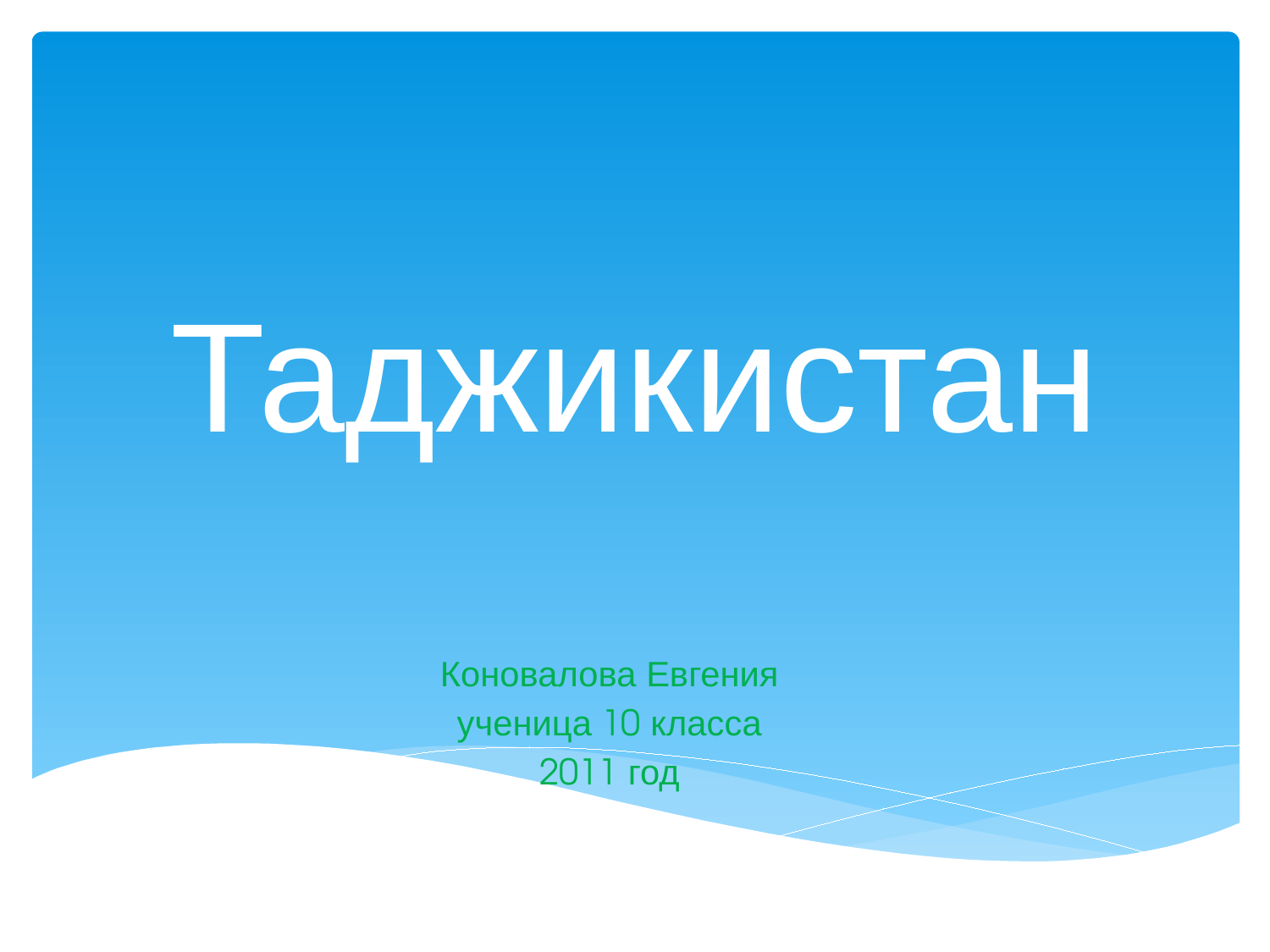

# Таджикистан
Коновалова Евгения
ученица 10 класса
2011 год